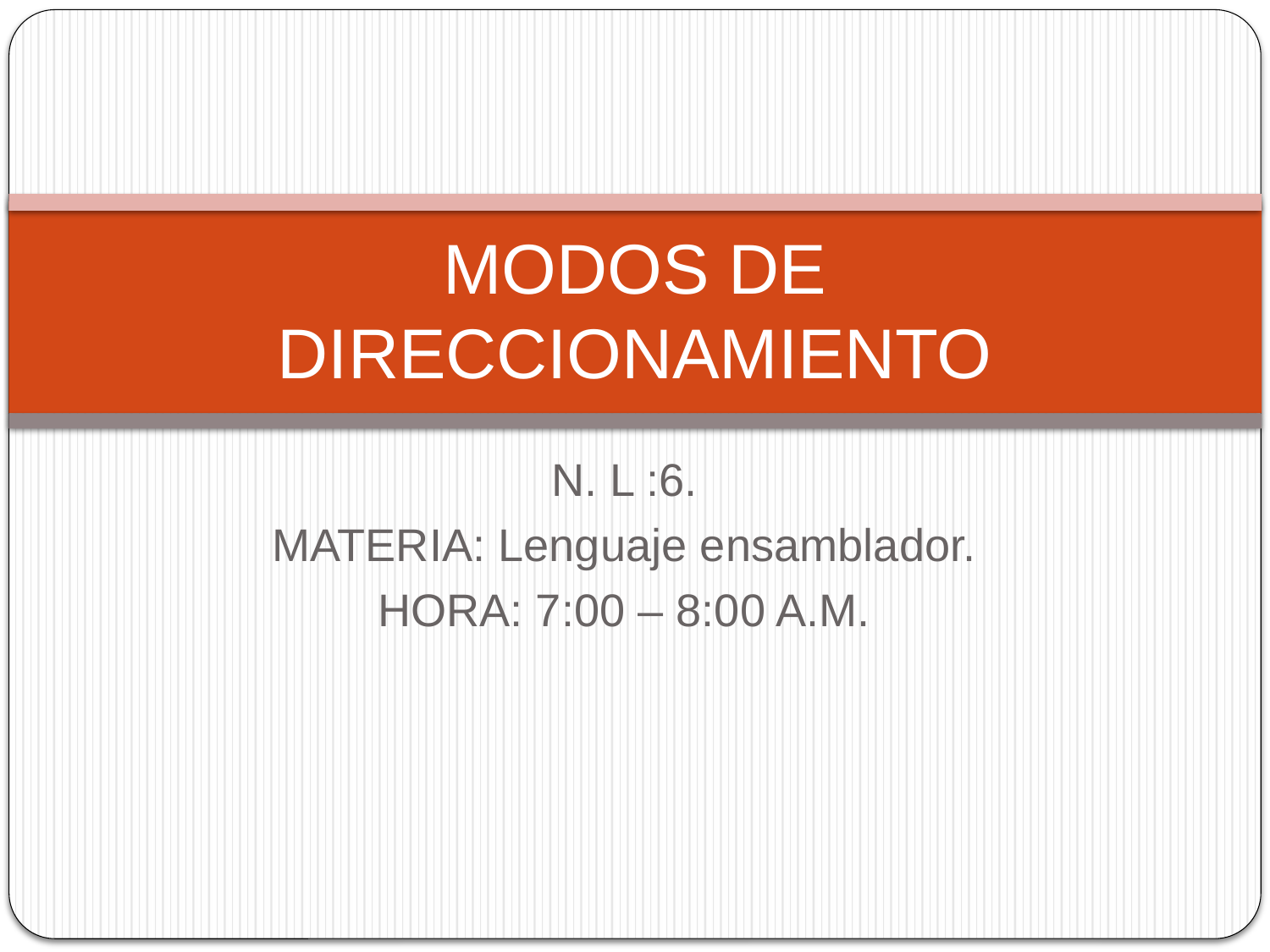

# MODOS DE DIRECCIONAMIENTO
N. L :6.
MATERIA: Lenguaje ensamblador.
HORA: 7:00 – 8:00 A.M.